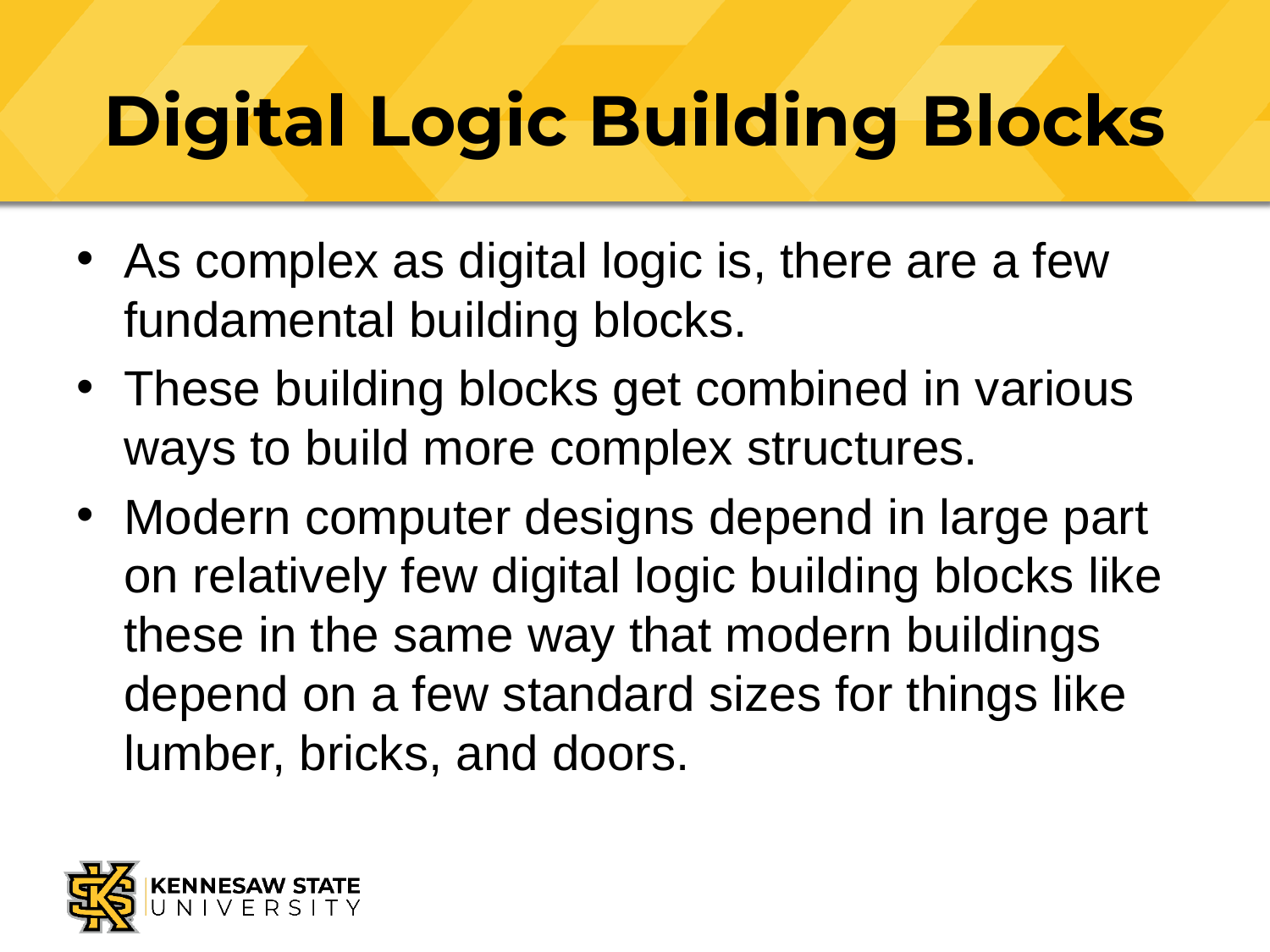

# Digital Logic Building Blocks
As complex as digital logic is, there are a few fundamental building blocks.
These building blocks get combined in various ways to build more complex structures.
Modern computer designs depend in large part on relatively few digital logic building blocks like these in the same way that modern buildings depend on a few standard sizes for things like lumber, bricks, and doors.